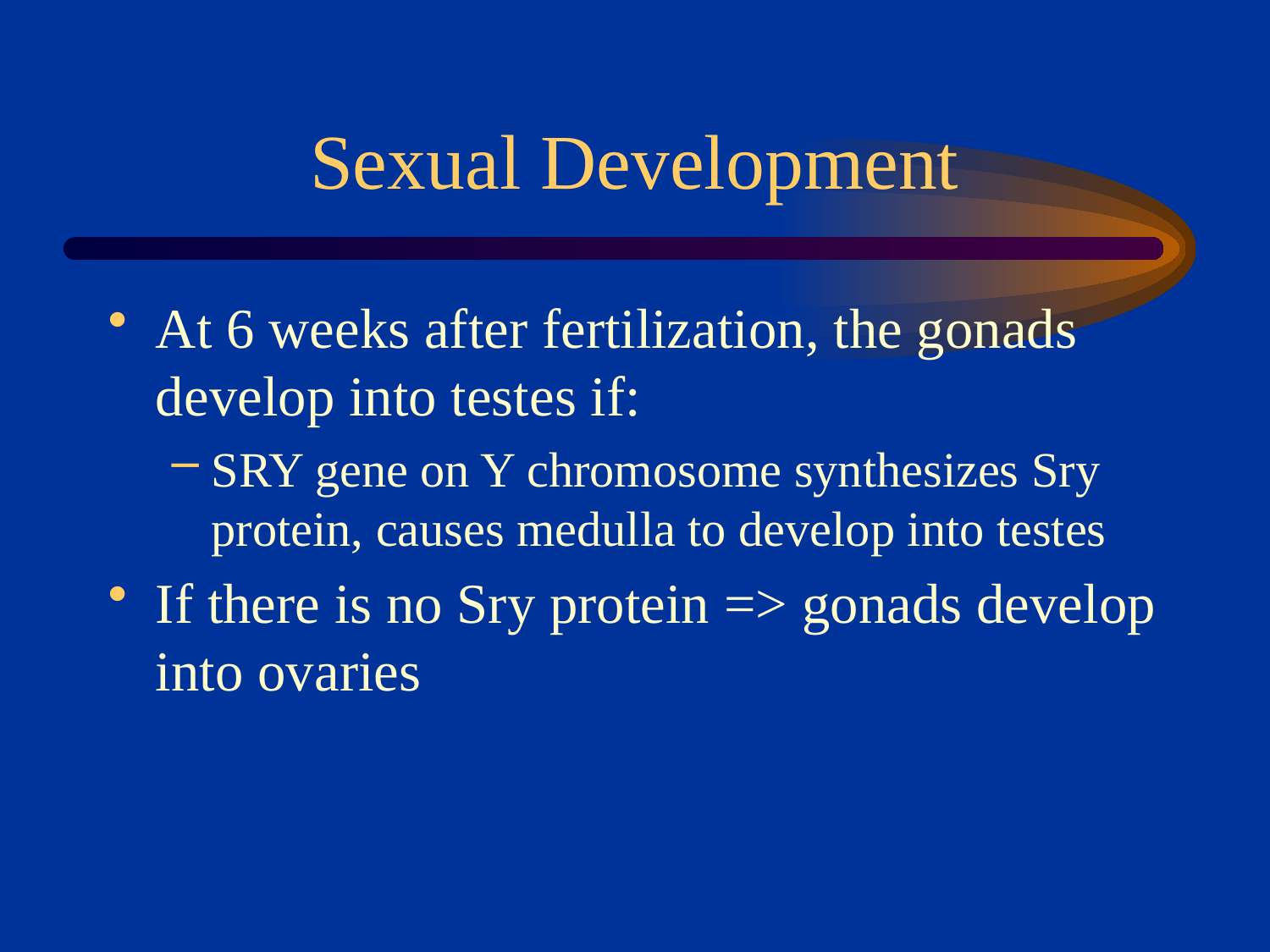

# Sexual Development
At 6 weeks after fertilization, the gonads develop into testes if:
SRY gene on Y chromosome synthesizes Sry protein, causes medulla to develop into testes
If there is no Sry protein => gonads develop into ovaries